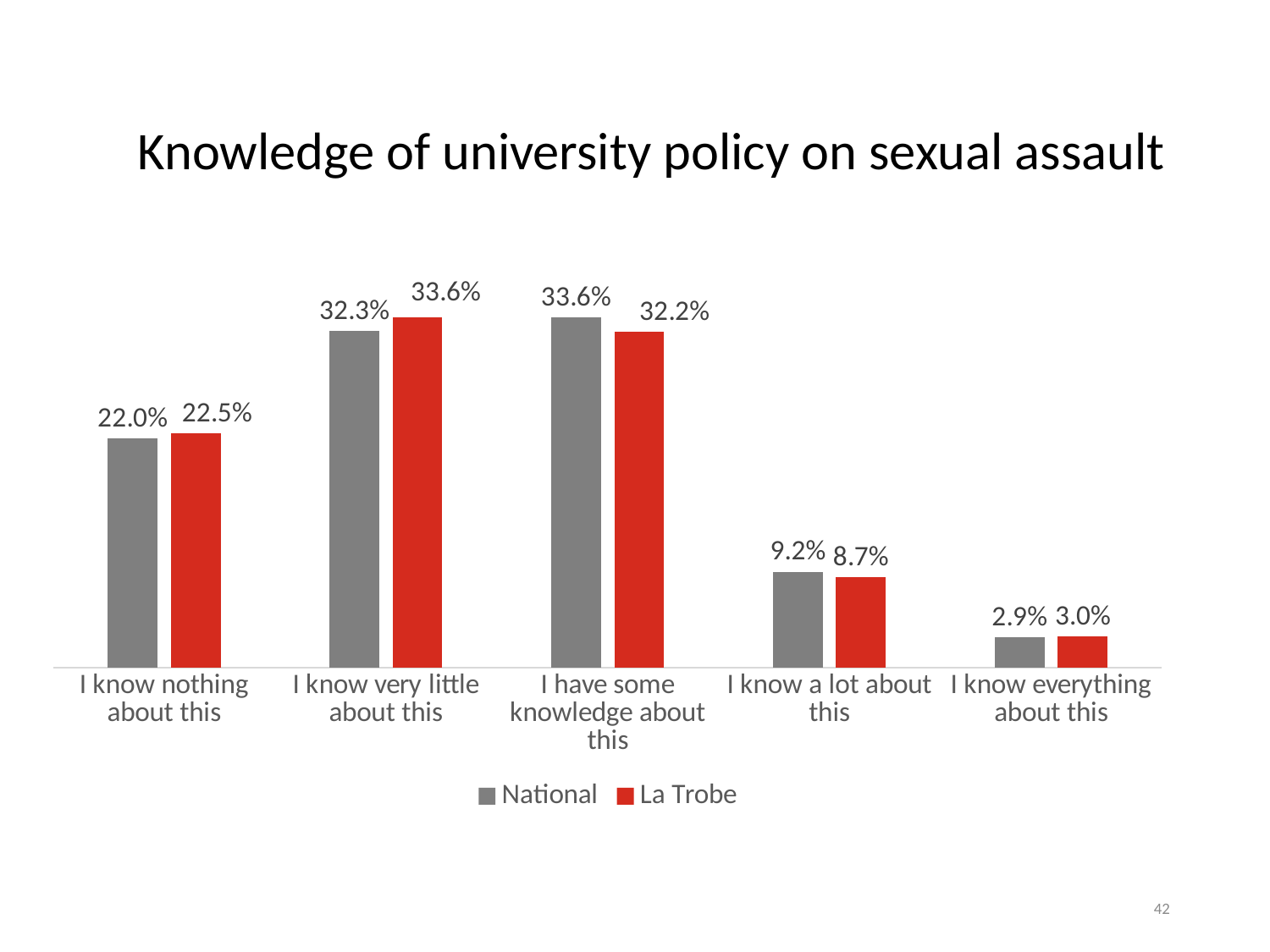

Knowledge of university policy on sexual assault

### Chart

| Category | National | La Trobe |
|---|---|---|
| I know nothing about this | 0.22 | 0.225 |
| I know very little about this | 0.323 | 0.336 |
| I have some knowledge about this | 0.336 | 0.322 |
| I know a lot about this | 0.092 | 0.087 |
| I know everything about this | 0.029 | 0.03 |
42